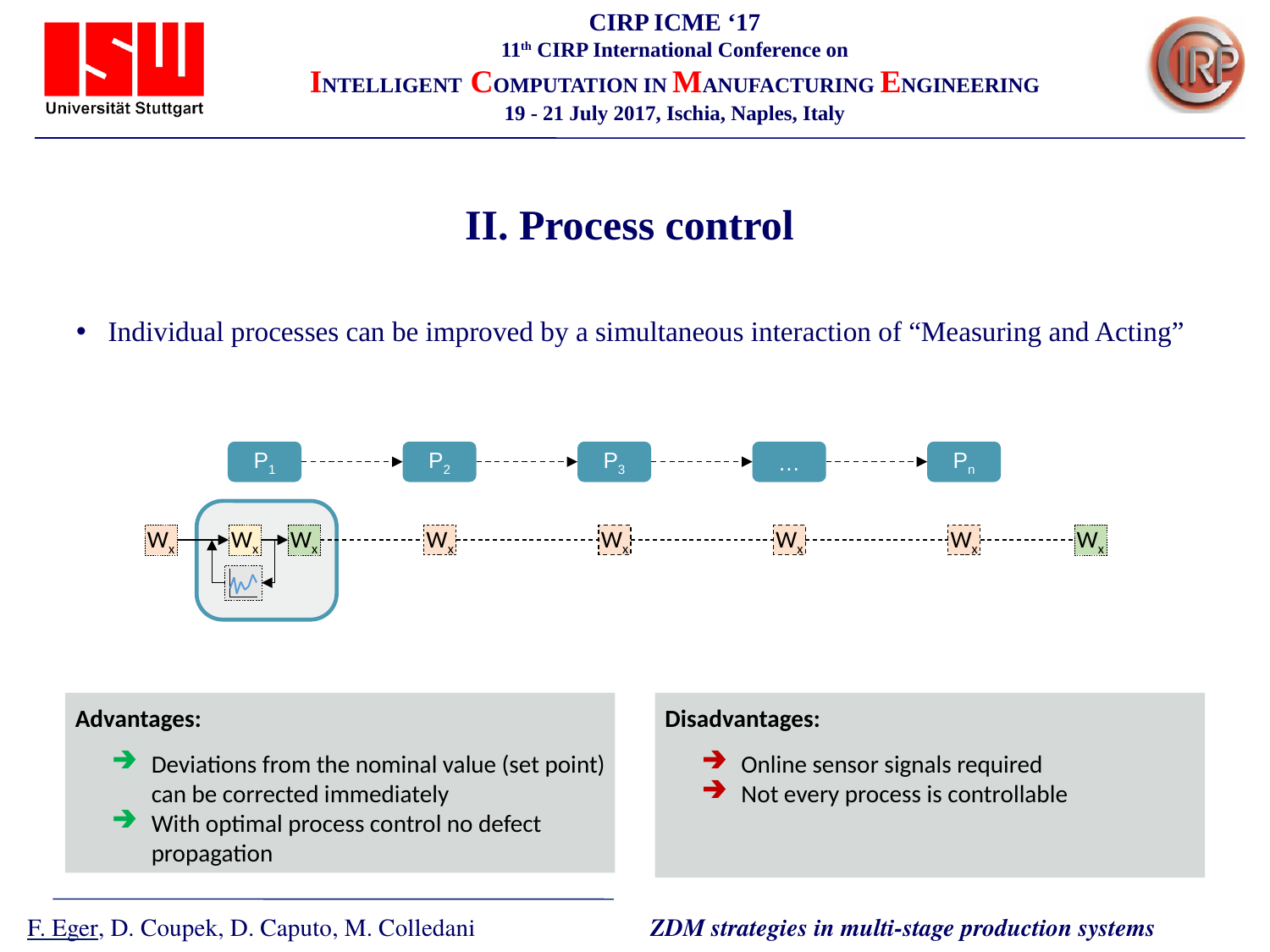

# II. Process control
Individual processes can be improved by a simultaneous interaction of “Measuring and Acting”
P1
P2
P3
…
Pn

Wx
Wx
Wx
Wx
Wx
Wx
Wx
Wx

Advantages:
Deviations from the nominal value (set point) can be corrected immediately
With optimal process control no defect propagation
Disadvantages:
Online sensor signals required
Not every process is controllable